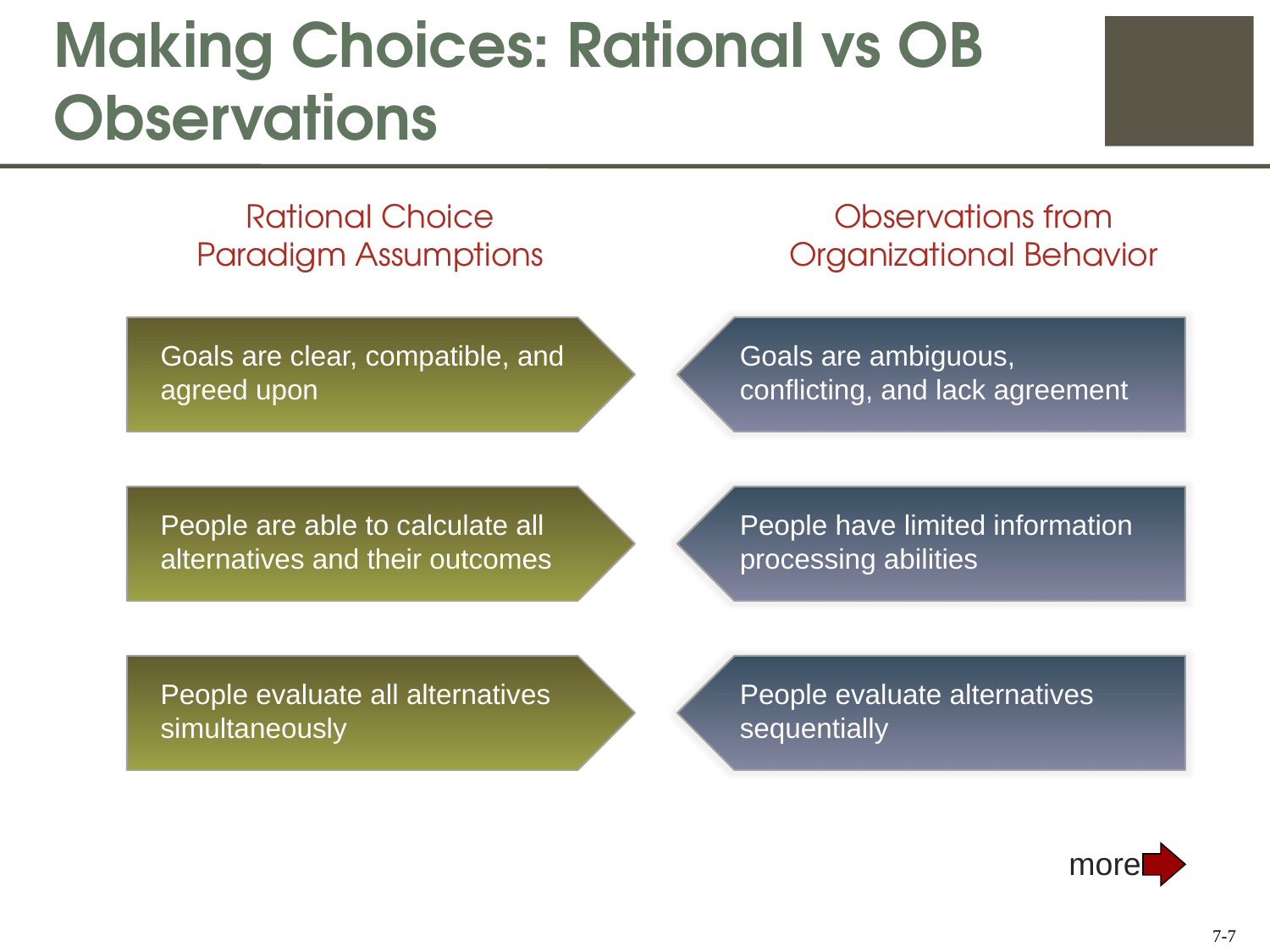

# Making Choices: Rational vs OB Observations
Rational Choice Paradigm Assumptions
Observations from Organizational Behavior

Goals are clear, compatible, and agreed upon

Goals are ambiguous, conflicting, and lack agreement

People are able to calculate all alternatives and their outcomes

People have limited information processing abilities

People evaluate all alternatives simultaneously

People evaluate alternatives sequentially
more